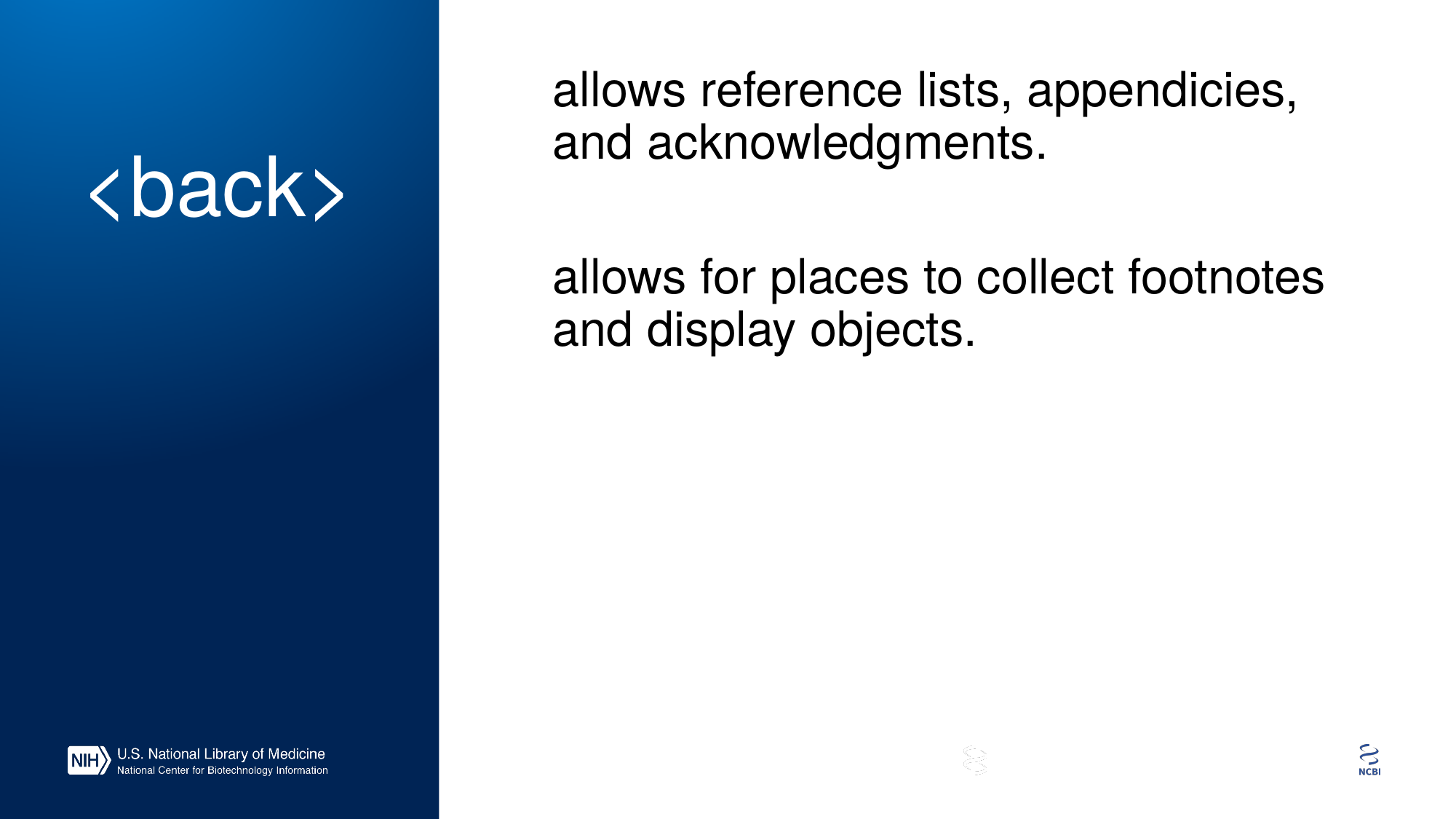

# <back>
allows reference lists, appendicies, and acknowledgments.

allows for places to collect footnotes and display objects.